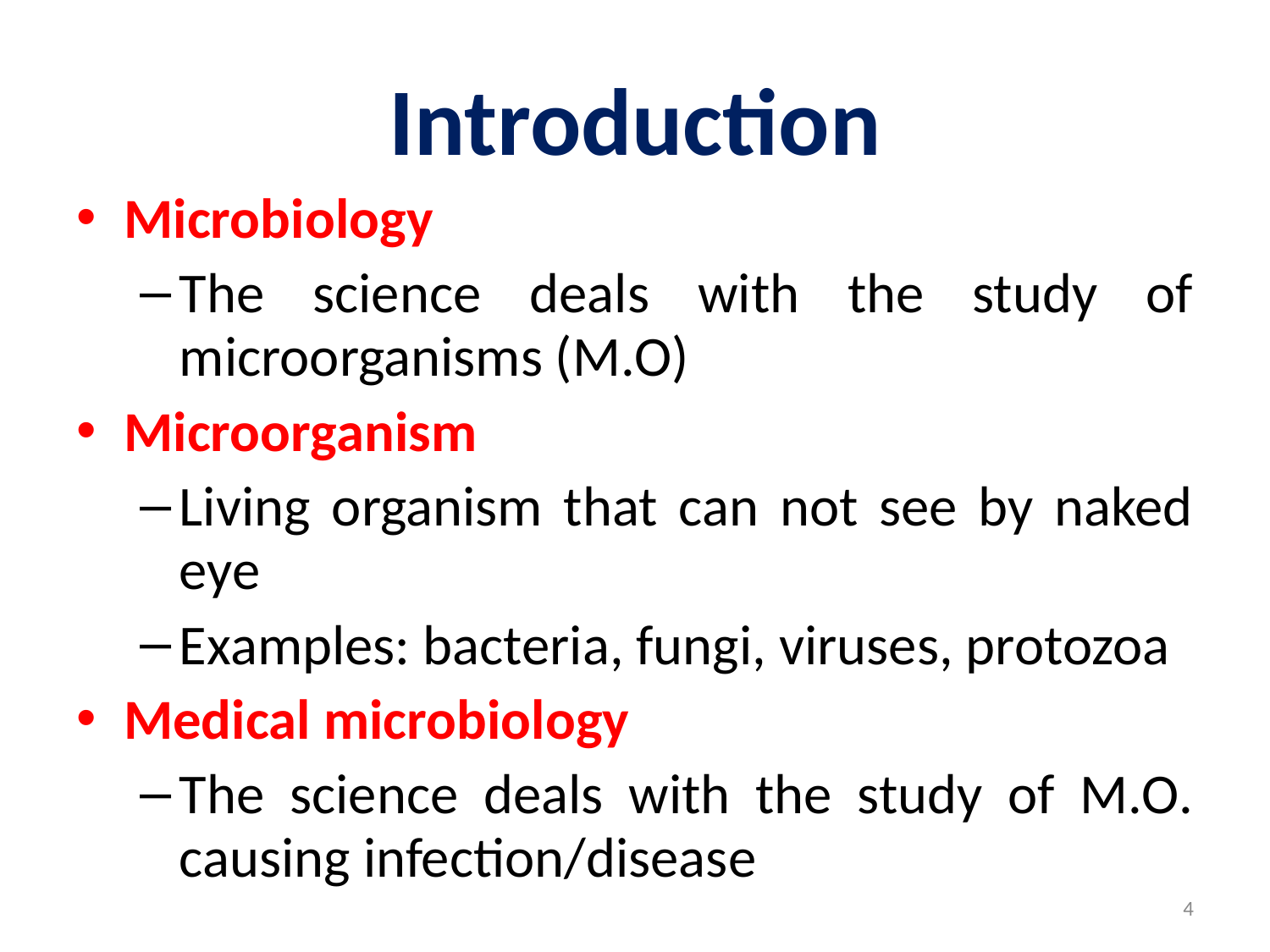

# Introduction
Microbiology
The science deals with the study of microorganisms (M.O)
Microorganism
Living organism that can not see by naked eye
Examples: bacteria, fungi, viruses, protozoa
Medical microbiology
The science deals with the study of M.O. causing infection/disease

4